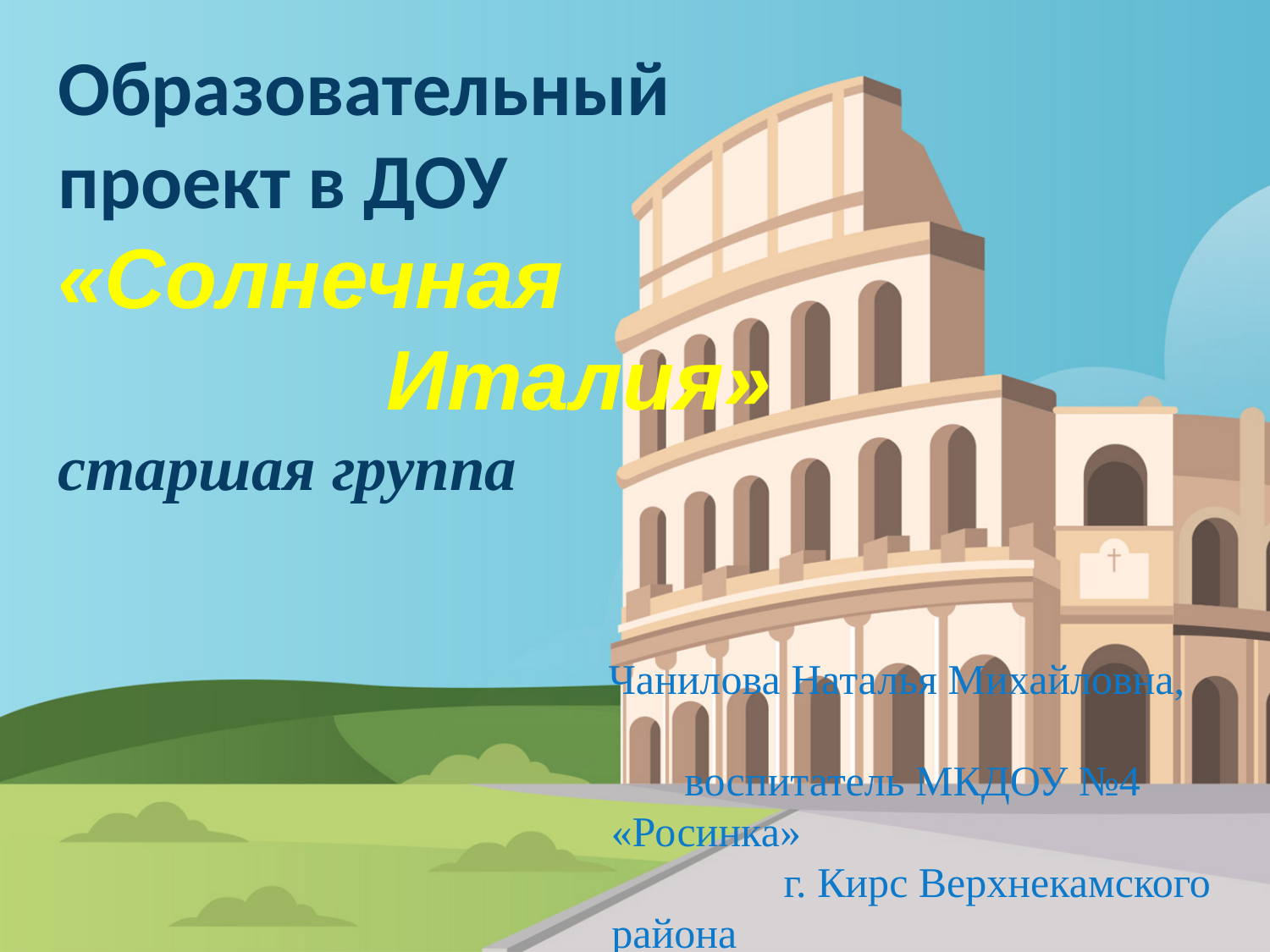

# Образовательный проект в ДОУ «Солнечная Италия» старшая группа
Чанилова Наталья Михайловна,                                                           воспитатель МКДОУ №4 «Росинка»                                                        г. Кирс Верхнекамского района                                                               2019 г